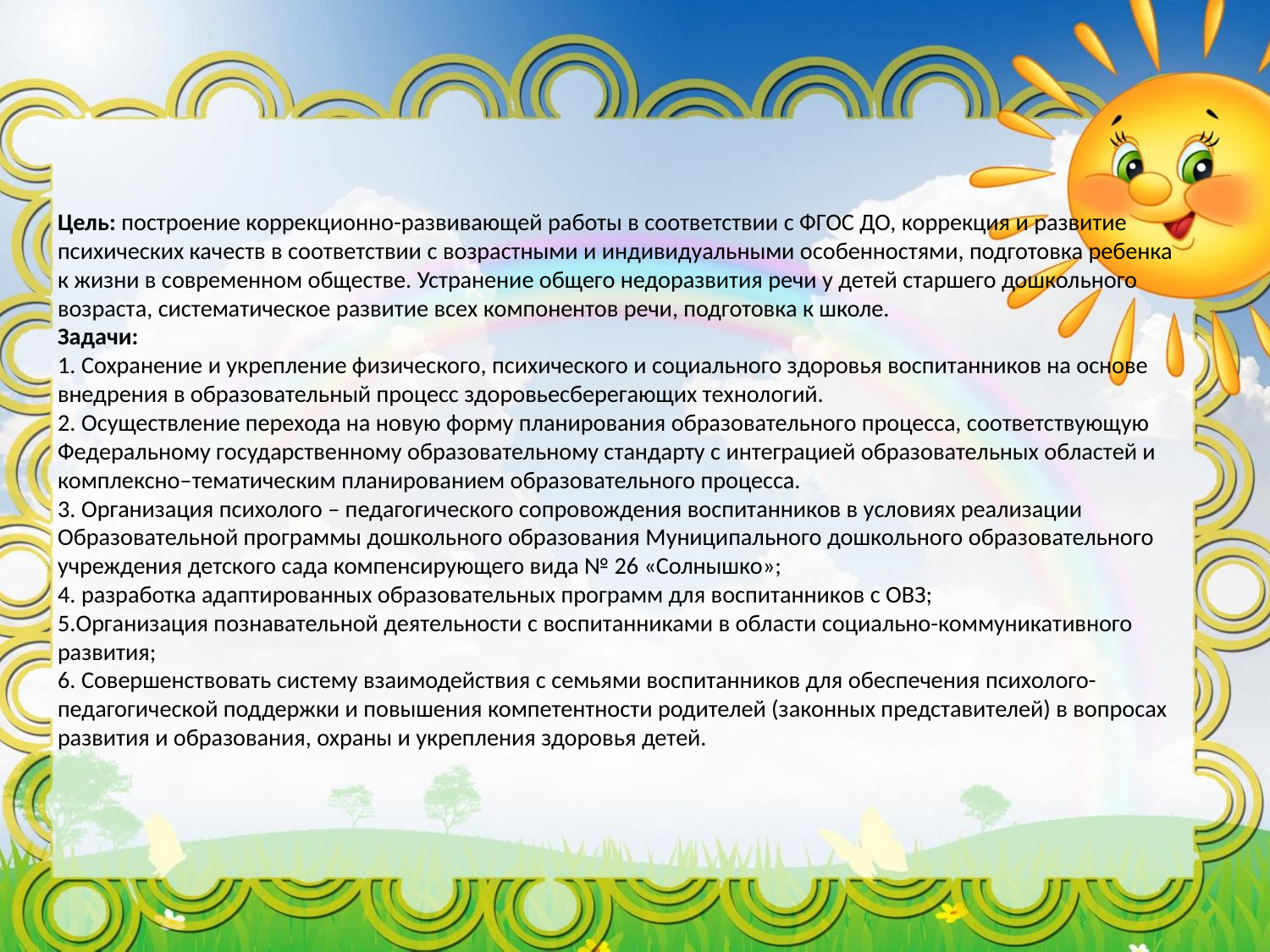

# Цель: построение коррекционно-развивающей работы в соответствии с ФГОС ДО, коррекция и развитие психических качеств в соответствии с возрастными и индивидуальными особенностями, подготовка ребенка к жизни в современном обществе. Устранение общего недоразвития речи у детей старшего дошкольного возраста, систематическое развитие всех компонентов речи, подготовка к школе. Задачи: 1. Сохранение и укрепление физического, психического и социального здоровья воспитанников на основе внедрения в образовательный процесс здоровьесберегающих технологий. 2. Осуществление перехода на новую форму планирования образовательного процесса, соответствующую Федеральному государственному образовательному стандарту с интеграцией образовательных областей и комплексно–тематическим планированием образовательного процесса. 3. Организация психолого – педагогического сопровождения воспитанников в условиях реализации Образовательной программы дошкольного образования Муниципального дошкольного образовательного учреждения детского сада компенсирующего вида № 26 «Солнышко»; 4. разработка адаптированных образовательных программ для воспитанников с ОВЗ; 5.Организация познавательной деятельности с воспитанниками в области социально-коммуникативного развития; 6. Совершенствовать систему взаимодействия с семьями воспитанников для обеспечения психолого-педагогической поддержки и повышения компетентности родителей (законных представителей) в вопросах развития и образования, охраны и укрепления здоровья детей.